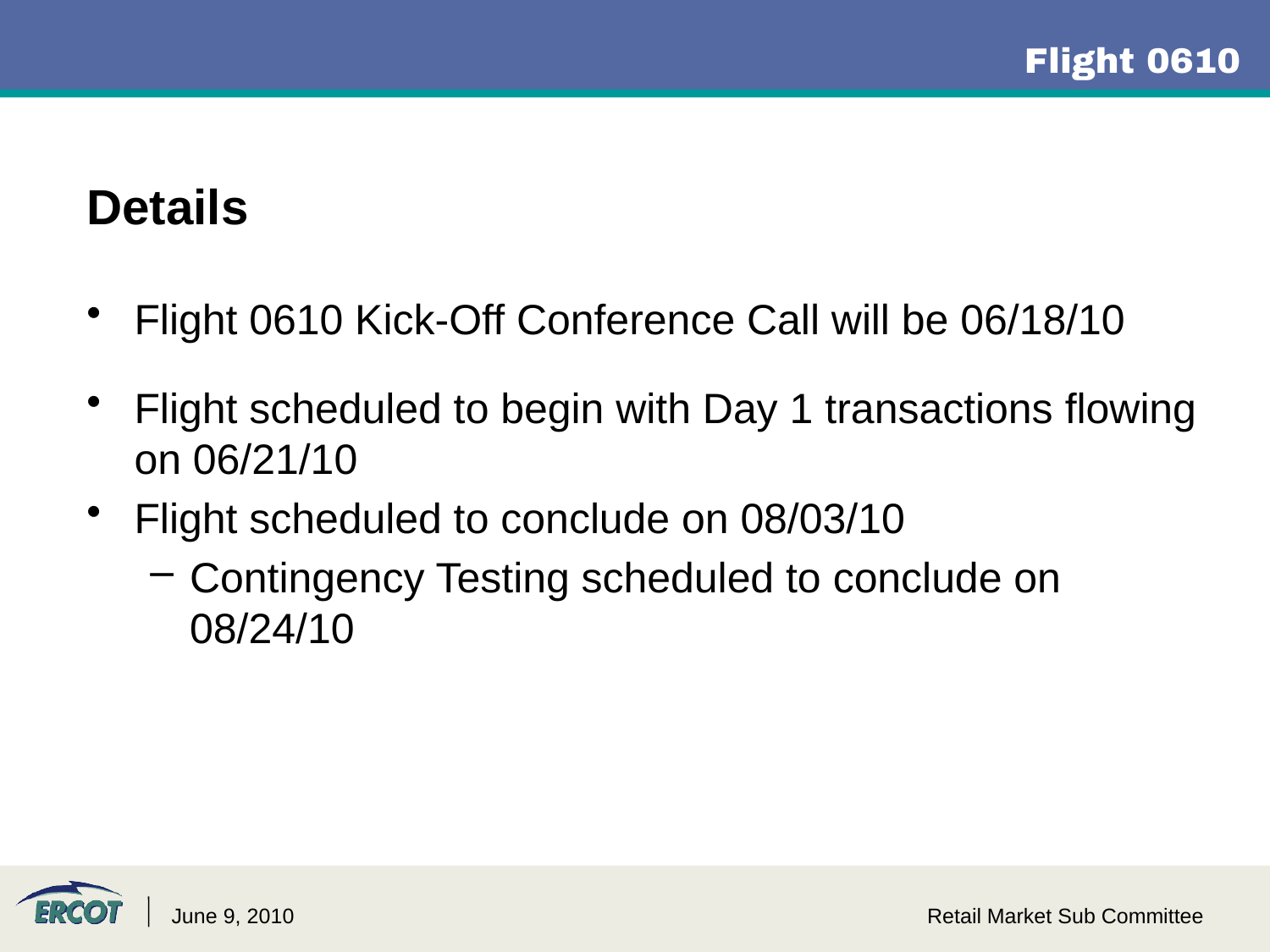

# Flight 0610

Details

Flight 0610 Kick-Off Conference Call will be 06/18/10

Flight scheduled to begin with Day 1 transactions flowing on 06/21/10
Flight scheduled to conclude on 08/03/10
Contingency Testing scheduled to conclude on 08/24/10

June 9, 2010
Retail Market Sub Committee